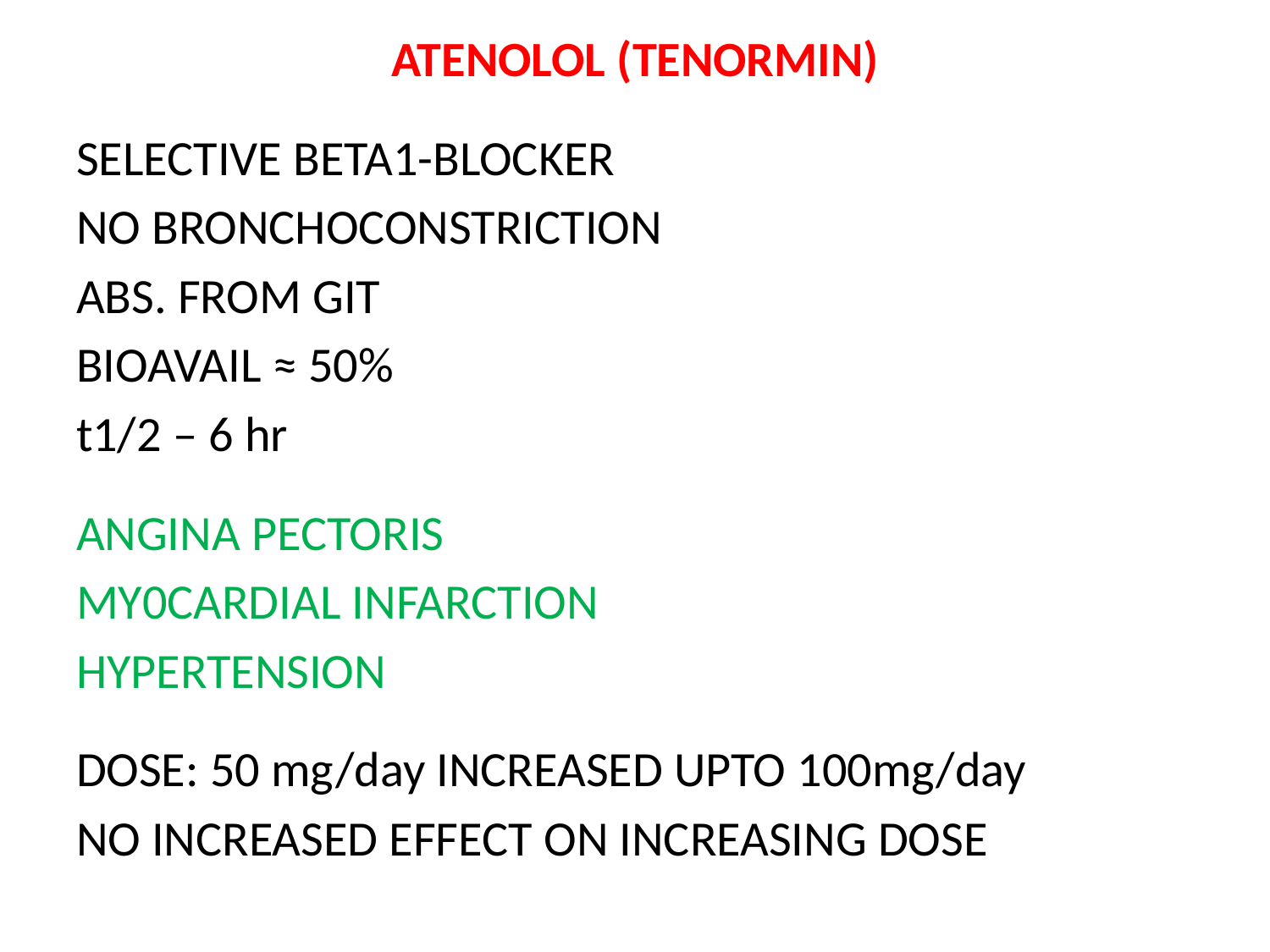

ATENOLOL (TENORMIN)

SELECTIVE BETA1-BLOCKER
NO BRONCHOCONSTRICTION
ABS. FROM GIT
BIOAVAIL ≈ 50%
t1/2 – 6 hr

ANGINA PECTORIS
MY0CARDIAL INFARCTION
HYPERTENSION

DOSE: 50 mg/day INCREASED UPTO 100mg/day
NO INCREASED EFFECT ON INCREASING DOSE